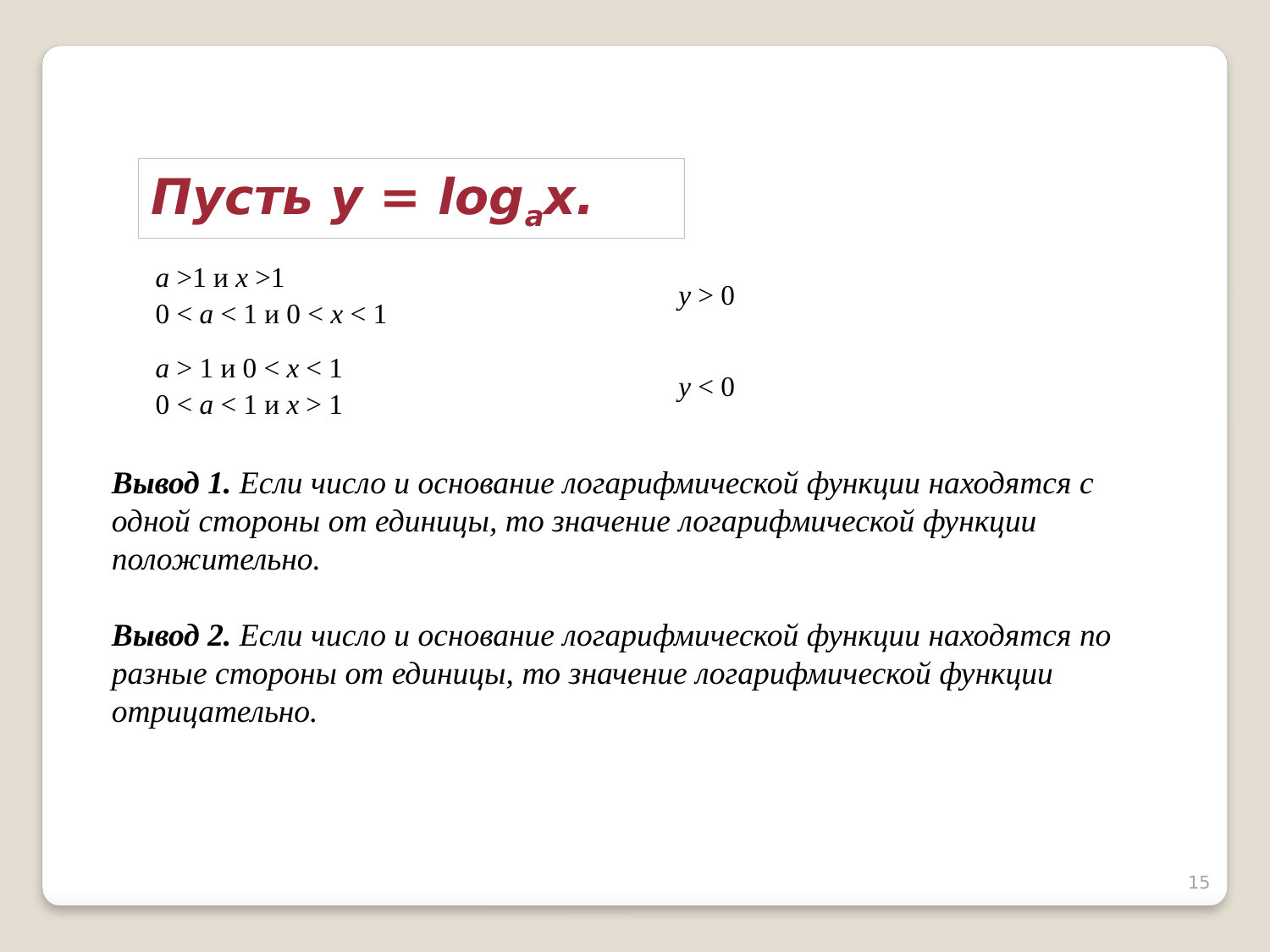

Пусть y = logax.
| a >1 и x >1 0 < a < 1 и 0 < x < 1 | y > 0 |
| --- | --- |
| a > 1 и 0 < x < 1 0 < a < 1 и x > 1 | y < 0 |
Вывод 1. Если число и основание логарифмической функции находятся с одной стороны от единицы, то значение логарифмической функции положительно.

Вывод 2. Если число и основание логарифмической функции находятся по разные стороны от единицы, то значение логарифмической функции отрицательно.
15